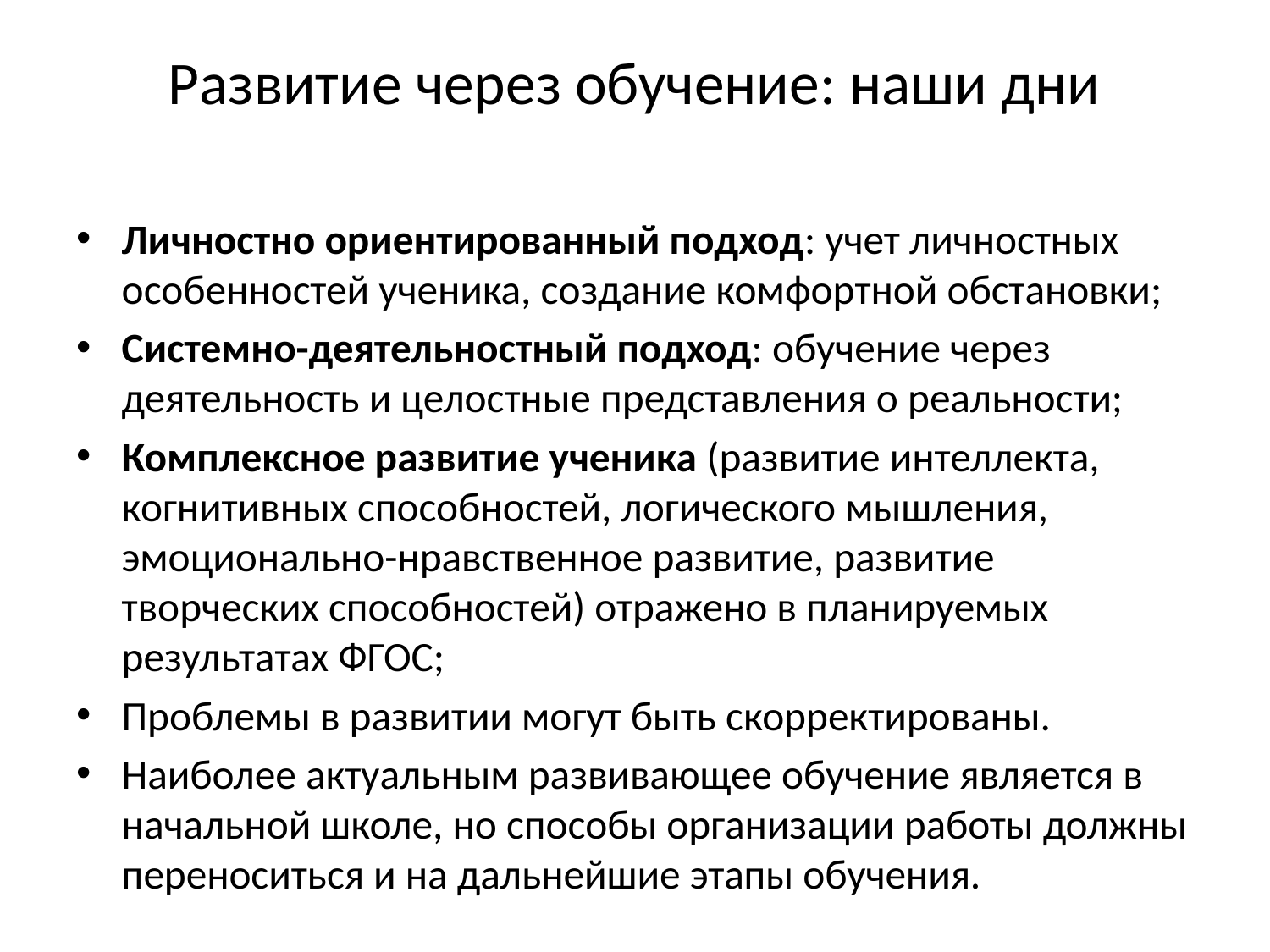

# Развитие через обучение: наши дни
Личностно ориентированный подход: учет личностных особенностей ученика, создание комфортной обстановки;
Системно-деятельностный подход: обучение через деятельность и целостные представления о реальности;
Комплексное развитие ученика (развитие интеллекта, когнитивных способностей, логического мышления, эмоционально-нравственное развитие, развитие творческих способностей) отражено в планируемых результатах ФГОС;
Проблемы в развитии могут быть скорректированы.
Наиболее актуальным развивающее обучение является в начальной школе, но способы организации работы должны переноситься и на дальнейшие этапы обучения.